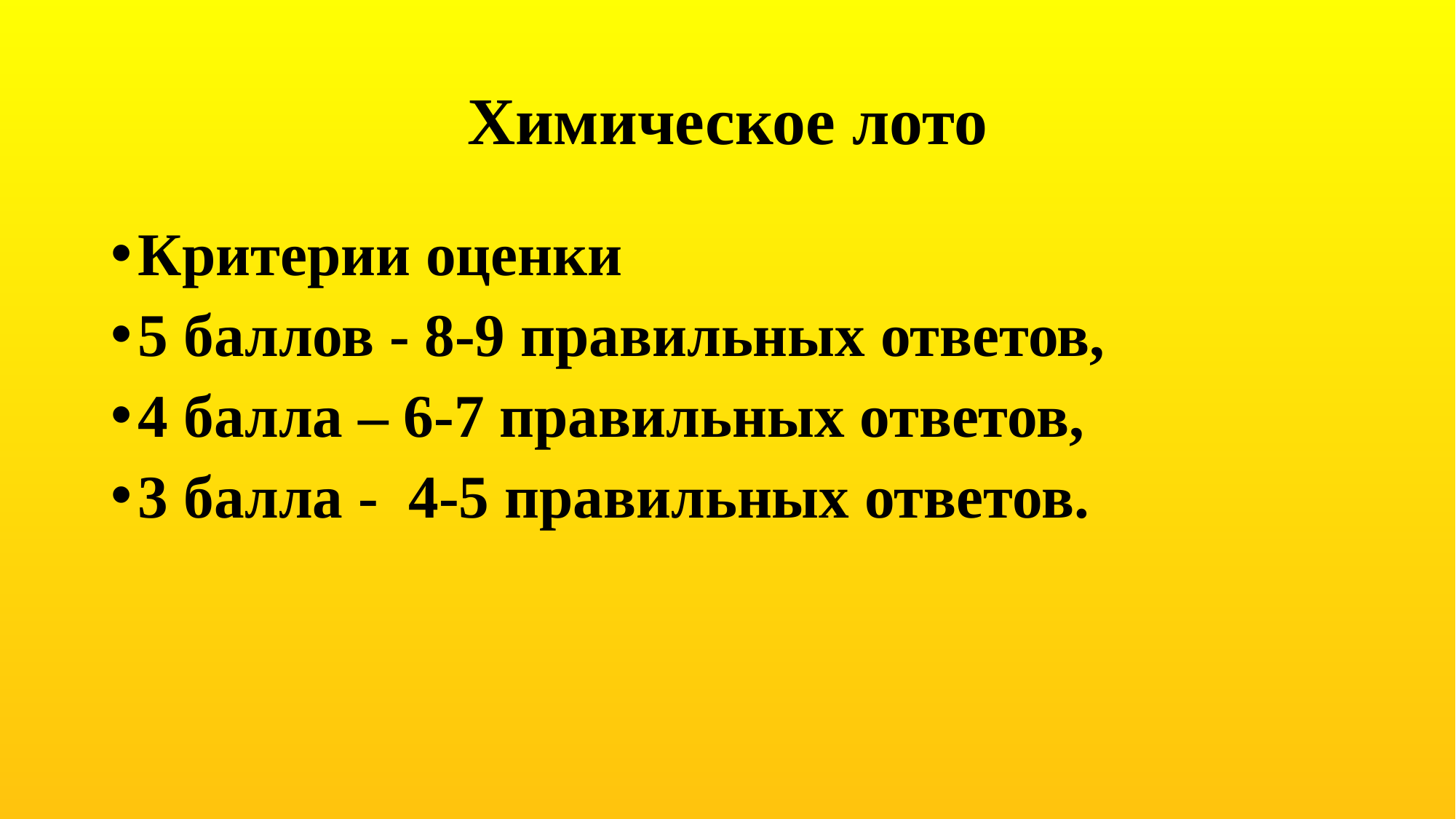

# Химическое лото
Критерии оценки
5 баллов - 8-9 правильных ответов,
4 балла – 6-7 правильных ответов,
3 балла -  4-5 правильных ответов.